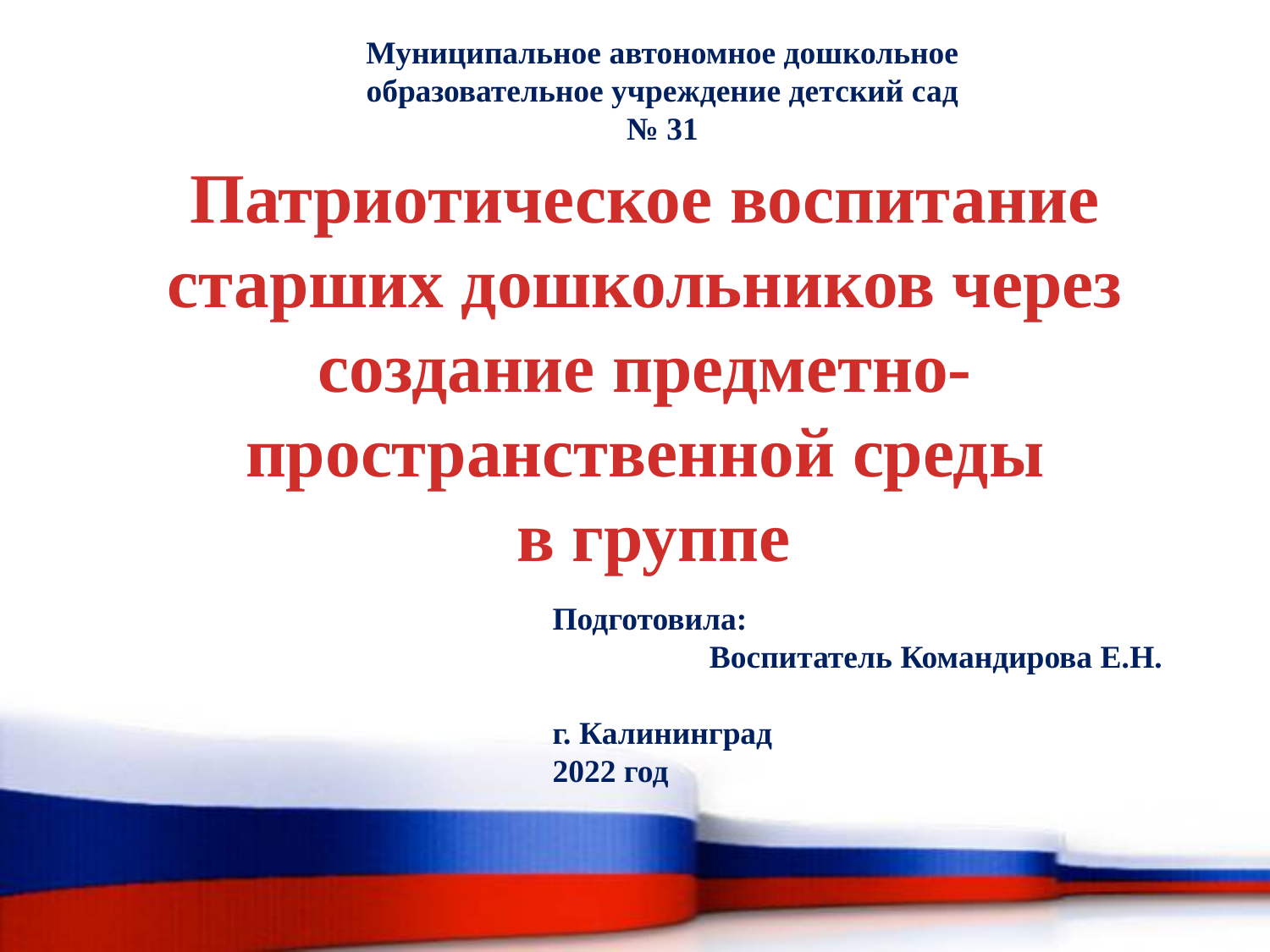

Муниципальное автономное дошкольное образовательное учреждение детский сад № 31
Патриотическое воспитание старших дошкольников через создание предметно-пространственной среды
 в группе
Подготовила:
Воспитатель Командирова Е.Н.

г. Калининград
2022 год